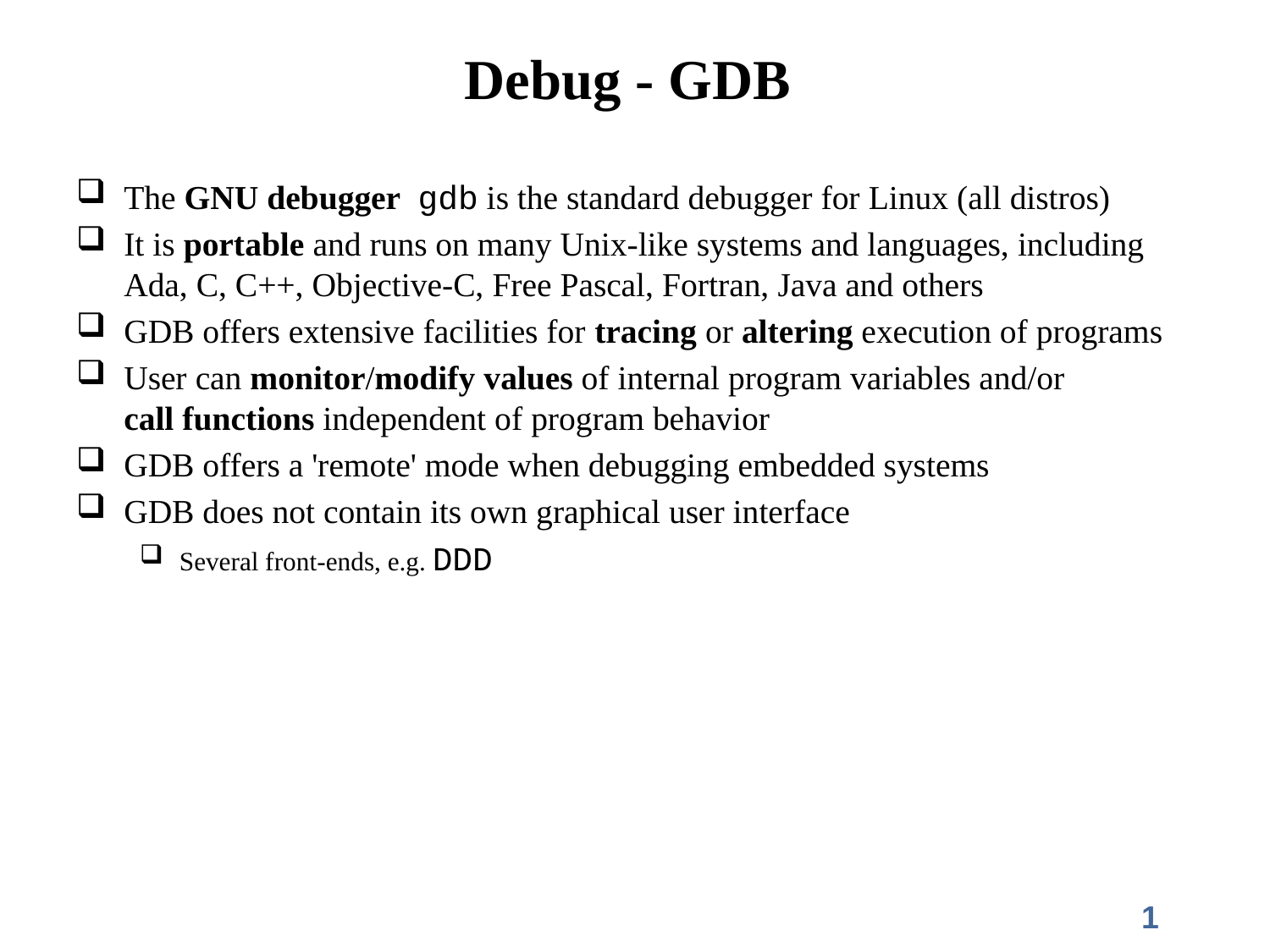

# Debug - GDB
The GNU debugger  gdb is the standard debugger for Linux (all distros)
It is portable and runs on many Unix-like systems and languages, including Ada, C, C++, Objective-C, Free Pascal, Fortran, Java and others
GDB offers extensive facilities for tracing or altering execution of programs
User can monitor/modify values of internal program variables and/or call functions independent of program behavior
GDB offers a 'remote' mode when debugging embedded systems
GDB does not contain its own graphical user interface
Several front-ends, e.g. DDD